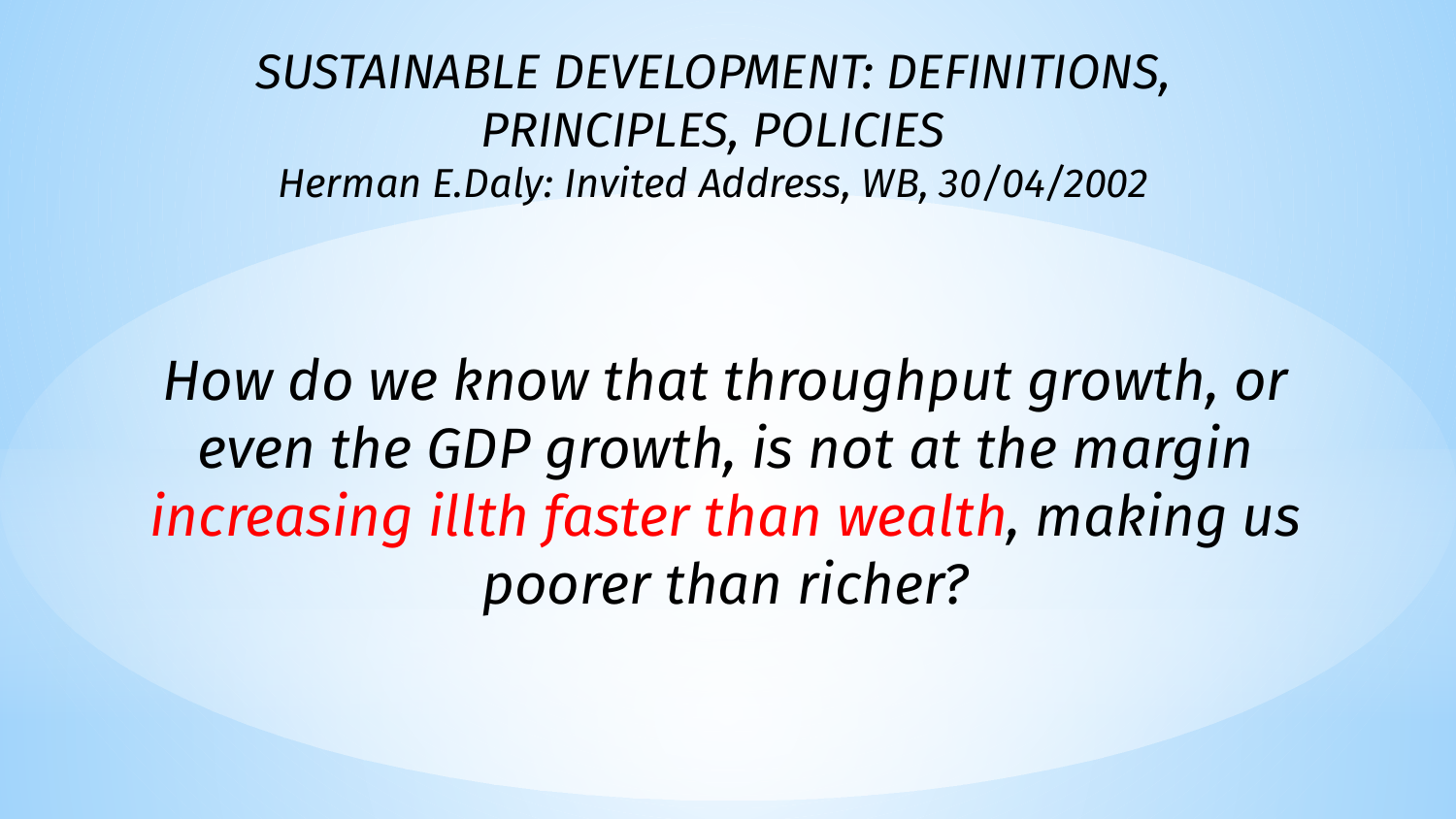

SUSTAINABLE DEVELOPMENT: DEFINITIONS, PRINCIPLES, POLICIES
Herman E.Daly: Invited Address, WB, 30/04/2002
How do we know that throughput growth, or even the GDP growth, is not at the margin increasing illth faster than wealth, making us poorer than richer?